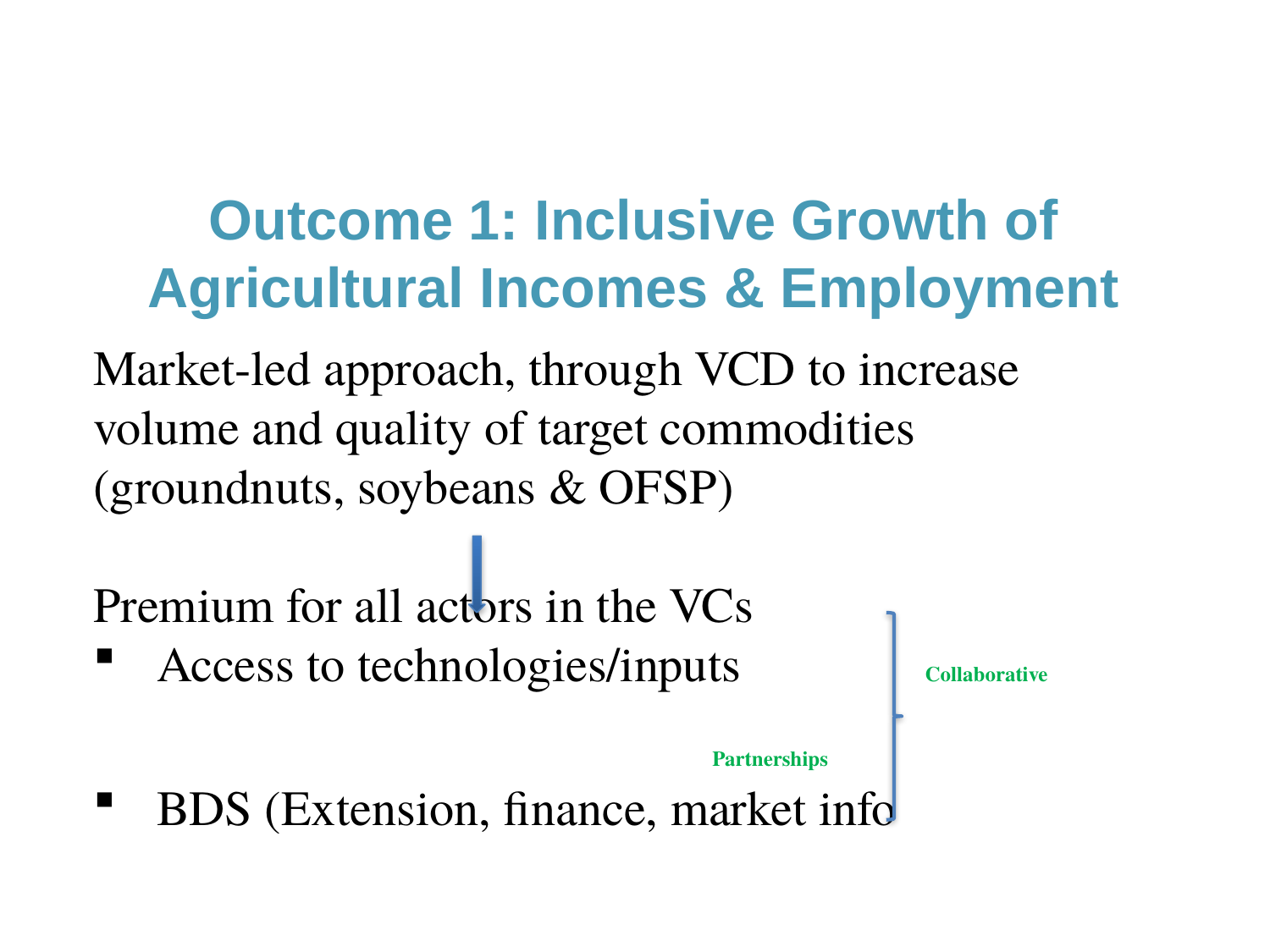

outcome 1: Inclusive Growth of Agricultural Incomes & Employment

Market-led approach, through VCD to increase volume and quality of target commodities (groundnuts, soybeans & OFSP)

Premium for all actors in the VCs
Access to technologies/inputs               Collaborative                       											         Partnerships
BDS (Extension, finance, market info